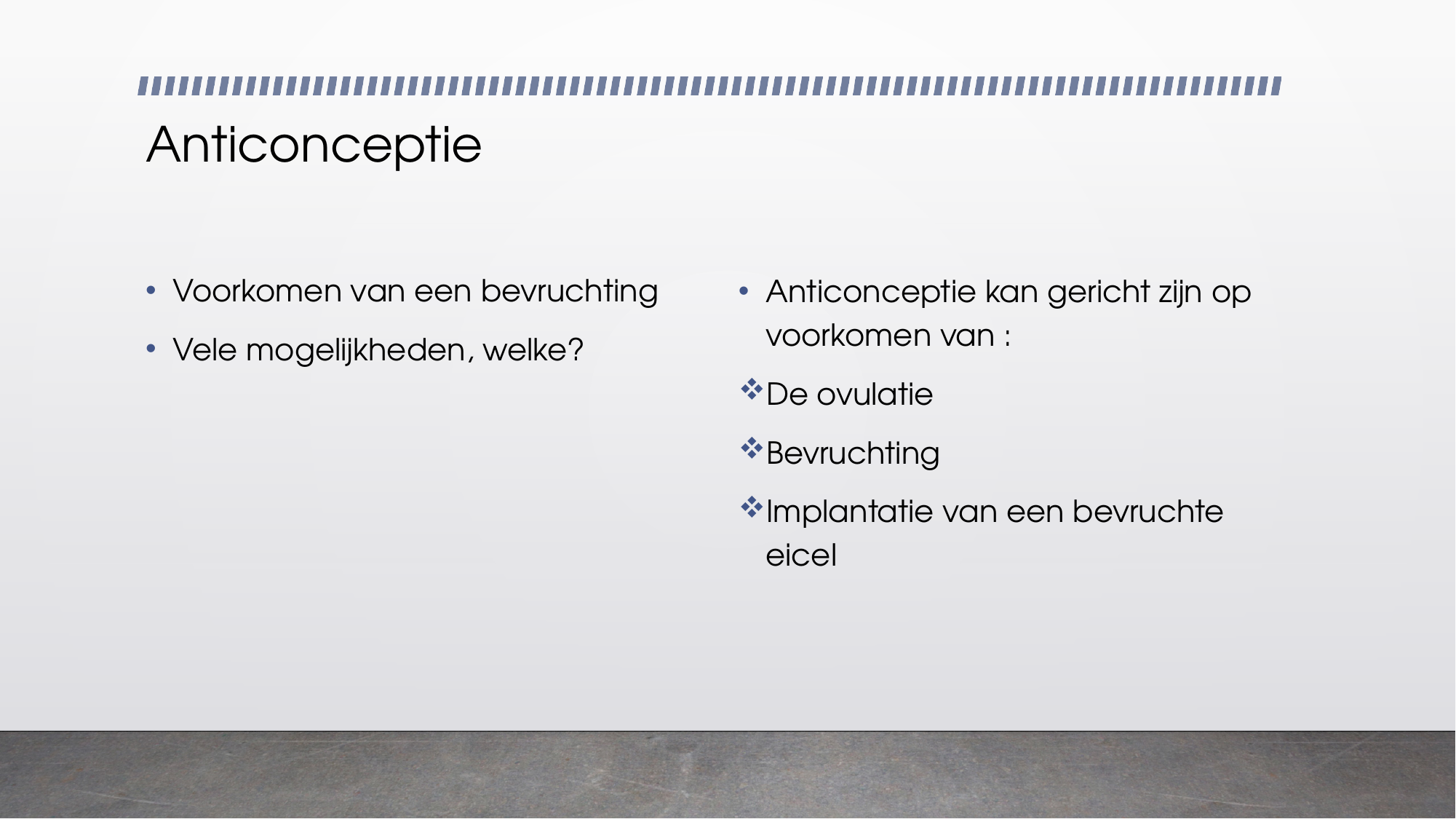

# Anticonceptie
Voorkomen van een bevruchting
Vele mogelijkheden, welke?
Anticonceptie kan gericht zijn op voorkomen van :
De ovulatie
Bevruchting
Implantatie van een bevruchte eicel